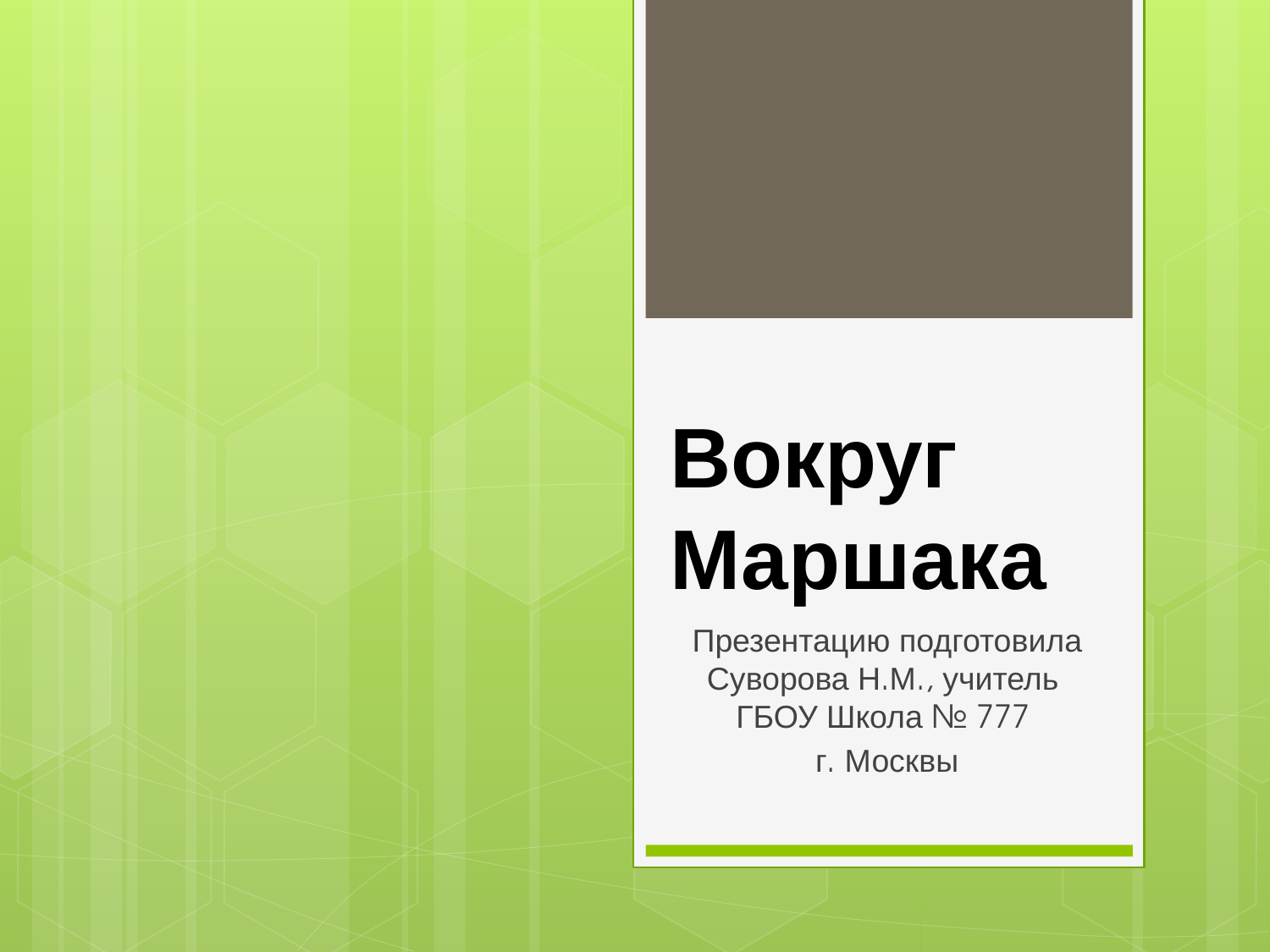

# Вокруг Маршака
Презентацию подготовила Суворова Н.М., учитель  ГБОУ Школа № 777
г. Москвы